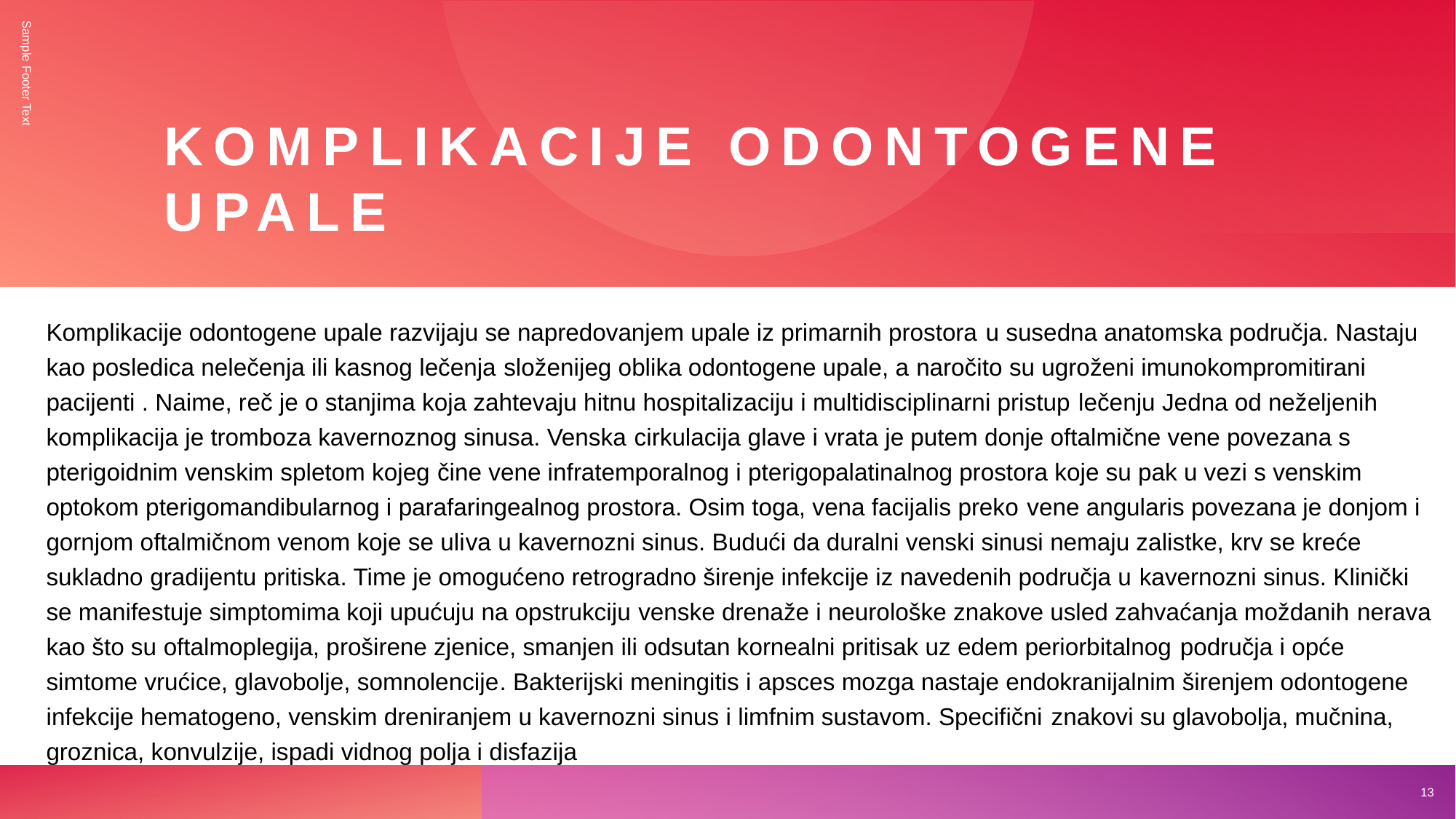

# Komplikacije odontogene upale
Sample Footer Text
Komplikacije odontogene upale razvijaju se napredovanjem upale iz primarnih prostora u susedna anatomska područja. Nastaju kao posledica nelečenja ili kasnog lečenja složenijeg oblika odontogene upale, a naročito su ugroženi imunokompromitirani pacijenti . Naime, reč je o stanjima koja zahtevaju hitnu hospitalizaciju i multidisciplinarni pristup lečenju Jedna od neželjenih komplikacija je tromboza kavernoznog sinusa. Venska cirkulacija glave i vrata je putem donje oftalmične vene povezana s pterigoidnim venskim spletom kojeg čine vene infratemporalnog i pterigopalatinalnog prostora koje su pak u vezi s venskim optokom pterigomandibularnog i parafaringealnog prostora. Osim toga, vena facijalis preko vene angularis povezana je donjom i gornjom oftalmičnom venom koje se uliva u kavernozni sinus. Budući da duralni venski sinusi nemaju zalistke, krv se kreće sukladno gradijentu pritiska. Time je omogućeno retrogradno širenje infekcije iz navedenih područja u kavernozni sinus. Klinički se manifestuje simptomima koji upućuju na opstrukciju venske drenaže i neurološke znakove usled zahvaćanja moždanih nerava kao što su oftalmoplegija, proširene zjenice, smanjen ili odsutan kornealni pritisak uz edem periorbitalnog područja i opće simtome vrućice, glavobolje, somnolencije. Bakterijski meningitis i apsces mozga nastaje endokranijalnim širenjem odontogene infekcije hematogeno, venskim dreniranjem u kavernozni sinus i limfnim sustavom. Specifični znakovi su glavobolja, mučnina, groznica, konvulzije, ispadi vidnog polja i disfazija
13